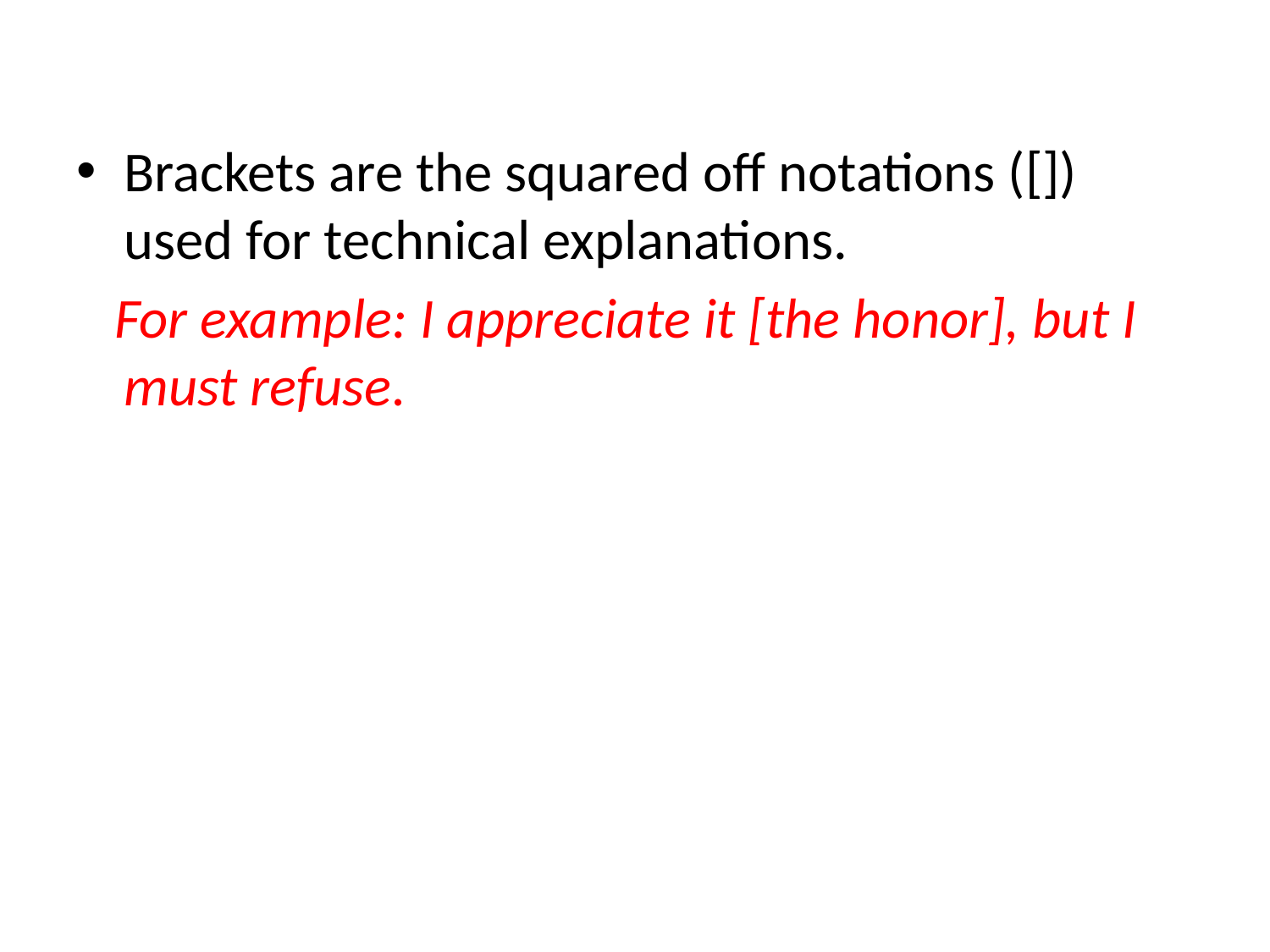

Brackets are the squared off notations ([]) used for technical explanations.
   For example: I appreciate it [the honor], but I must refuse.